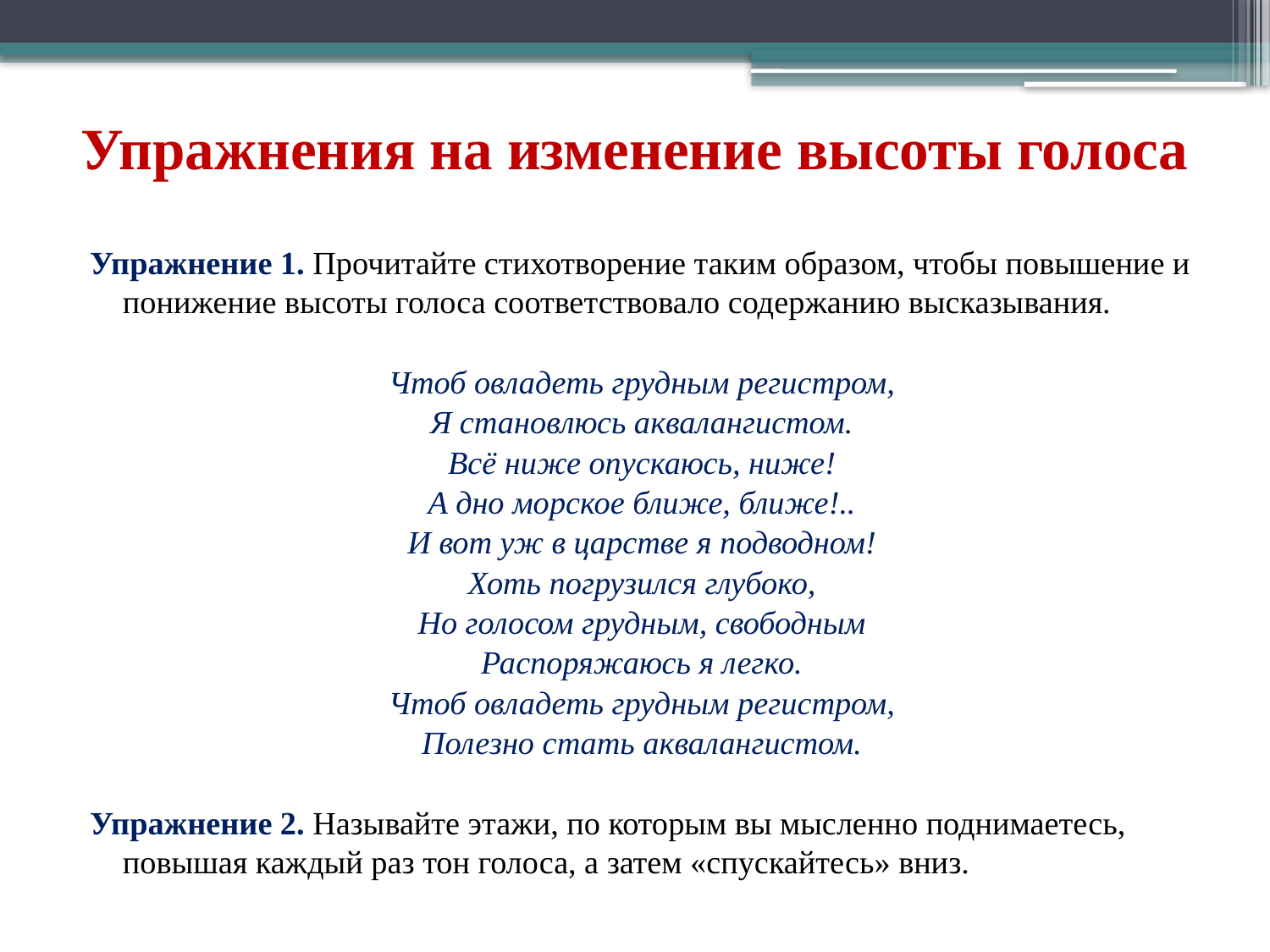

# Упражнения на изменение высоты голоса
Упражнение 1. Прочитайте стихотворение таким образом, чтобы повышение и понижение высоты голоса соответствовало содержанию высказывания.

Чтоб овладеть грудным регистром,
Я становлюсь аквалангистом.
Всё ниже опускаюсь, ниже!
А дно морское ближе, ближе!..
И вот уж в царстве я подводном!
Хоть погрузился глубоко,
Но голосом грудным, свободным
Распоряжаюсь я легко.
Чтоб овладеть грудным регистром,
Полезно стать аквалангистом.

Упражнение 2. Называйте этажи, по которым вы мысленно поднимаетесь, повышая каждый раз тон голоса, а затем «спускайтесь» вниз.